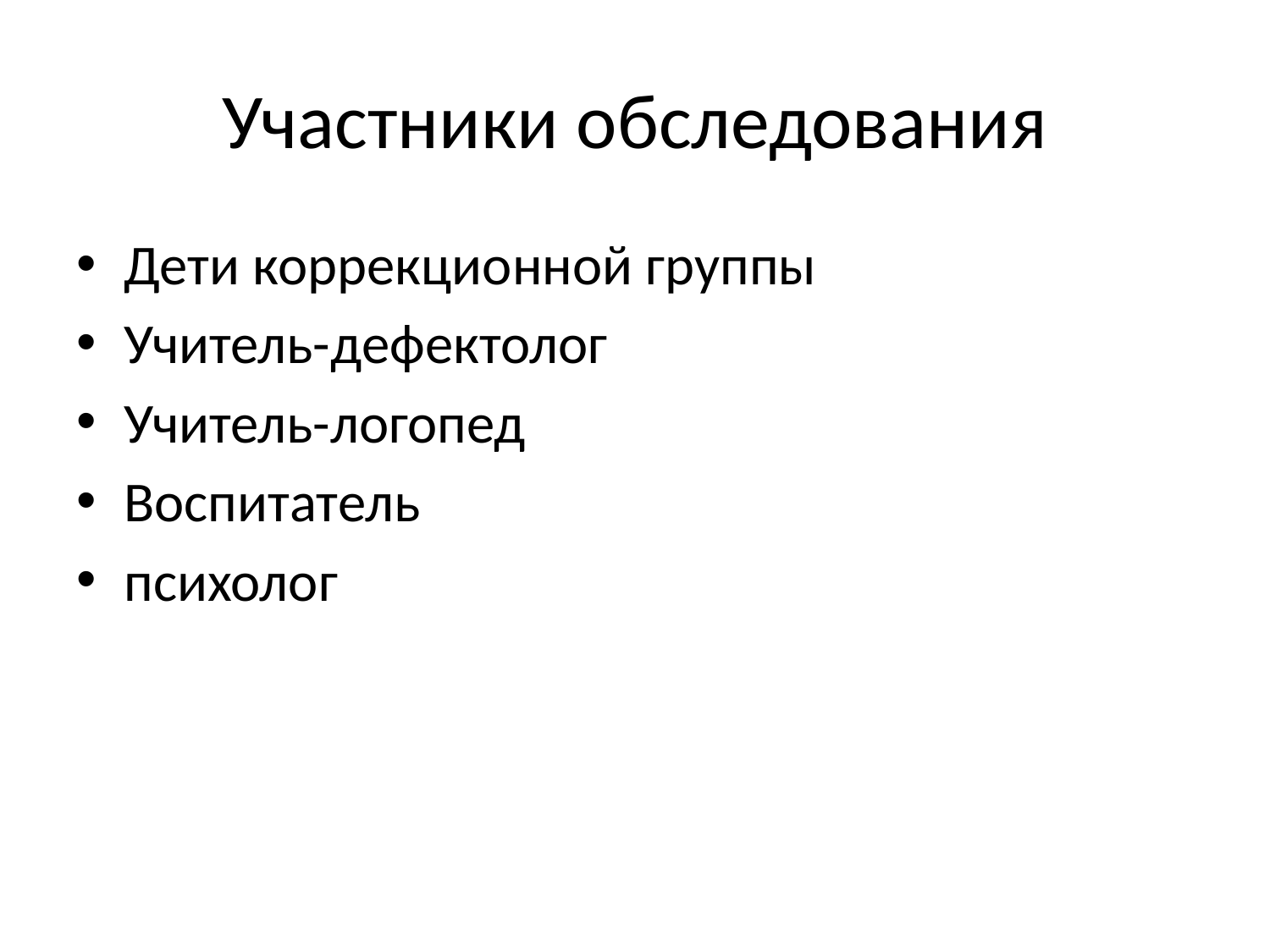

# Участники обследования
Дети коррекционной группы
Учитель-дефектолог
Учитель-логопед
Воспитатель
психолог